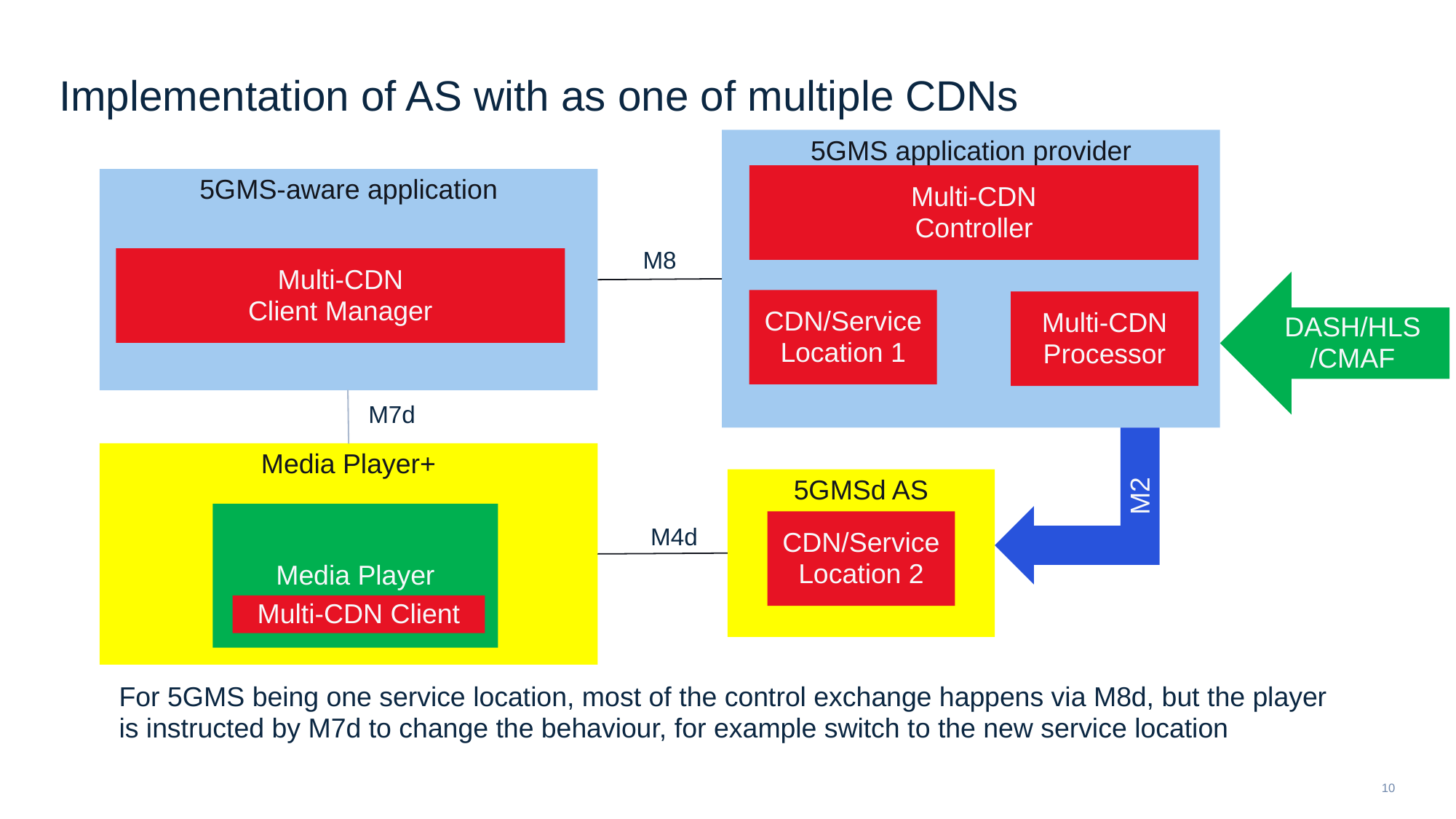

# Implementation of AS with as one of multiple CDNs
5GMS application provider
Multi-CDN
Controller
5GMS-aware application
M8
Multi-CDN
Client Manager
DASH/HLS
/CMAF
CDN/Service Location 1
Multi-CDN
Processor
M7d
M2
Media Player+
5GMSd AS
Media Player
CDN/Service Location 2
M4d
Multi-CDN Client
For 5GMS being one service location, most of the control exchange happens via M8d, but the player is instructed by M7d to change the behaviour, for example switch to the new service location